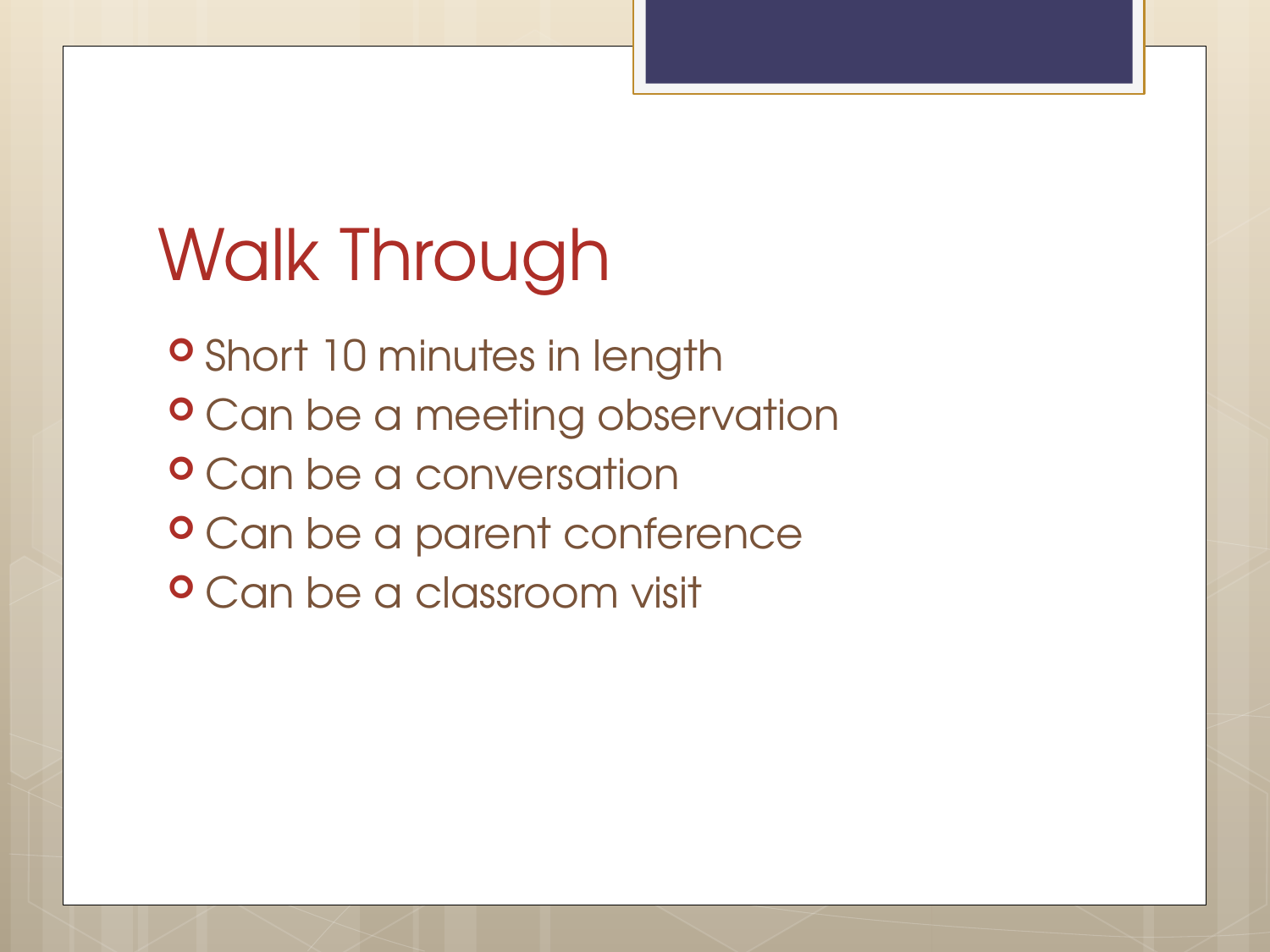

# Walk Through
Short 10 minutes in length
Can be a meeting observation
Can be a conversation
Can be a parent conference
Can be a classroom visit